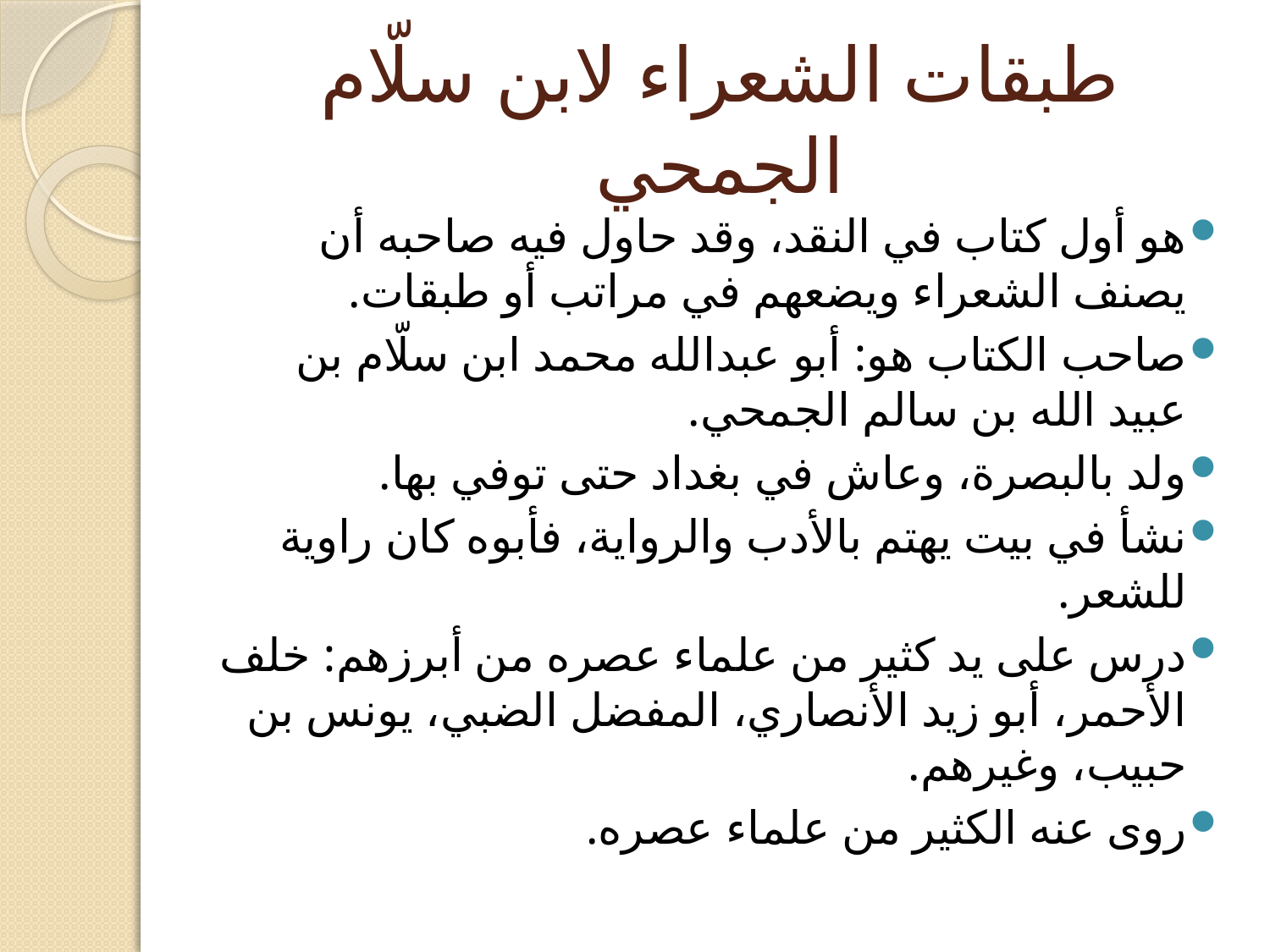

# طبقات الشعراء لابن سلّام الجمحي
هو أول كتاب في النقد، وقد حاول فيه صاحبه أن يصنف الشعراء ويضعهم في مراتب أو طبقات.
صاحب الكتاب هو: أبو عبدالله محمد ابن سلّام بن عبيد الله بن سالم الجمحي.
ولد بالبصرة، وعاش في بغداد حتى توفي بها.
نشأ في بيت يهتم بالأدب والرواية، فأبوه كان راوية للشعر.
درس على يد كثير من علماء عصره من أبرزهم: خلف الأحمر، أبو زيد الأنصاري، المفضل الضبي، يونس بن حبيب، وغيرهم.
روى عنه الكثير من علماء عصره.